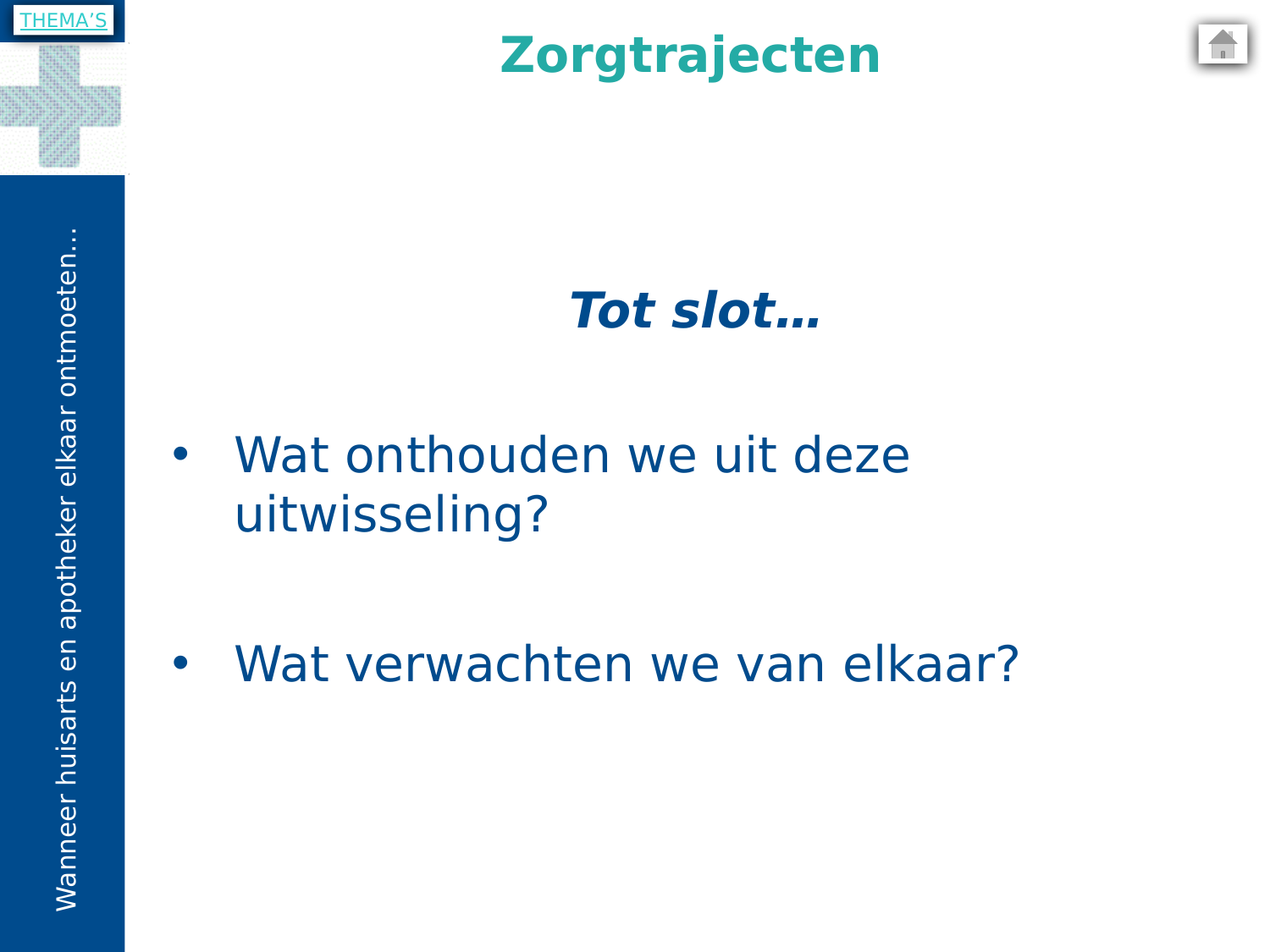

THEMA’S
Zorgtrajecten

Tot slot…

Wat onthouden we uit deze uitwisseling?

Wat verwachten we van elkaar?